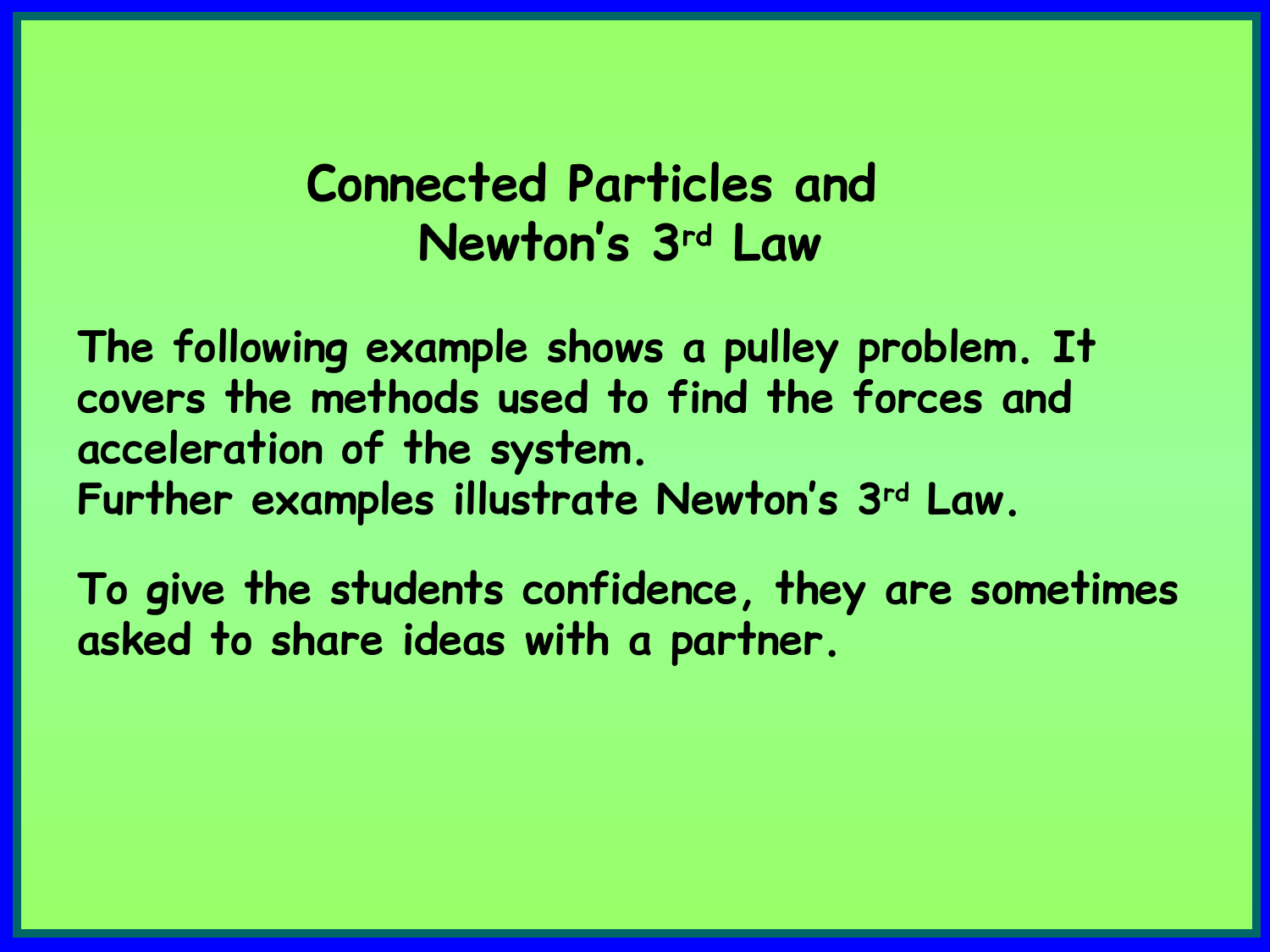

Connected Particles and Newton’s 3rd Law
The following example shows a pulley problem. It covers the methods used to find the forces and acceleration of the system.
Further examples illustrate Newton’s 3rd Law.
To give the students confidence, they are sometimes asked to share ideas with a partner.